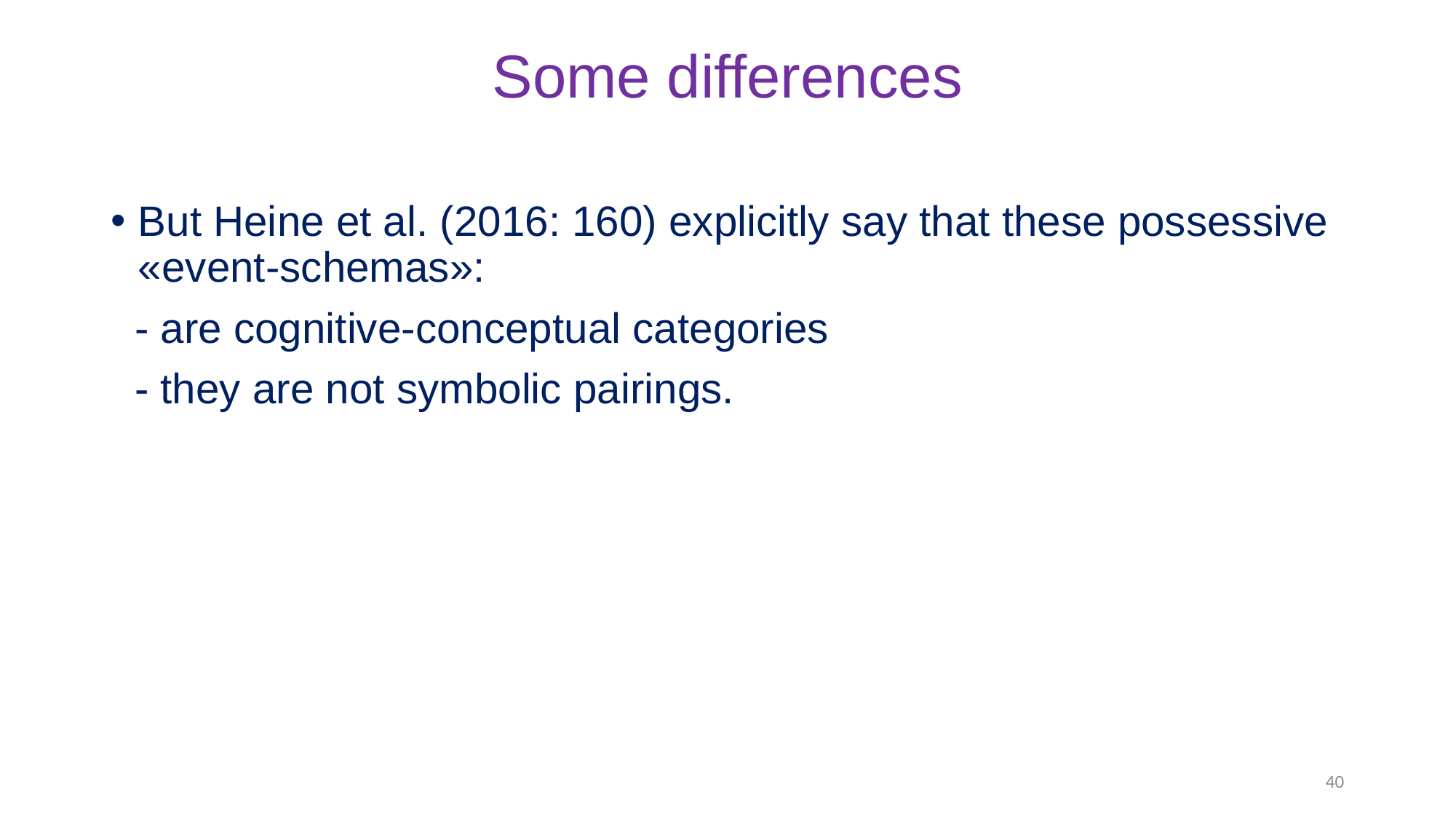

# Some differences
But Heine et al. (2016: 160) explicitly say that these possessive «event-schemas»:
  - are cognitive-conceptual categories
  - they are not symbolic pairings.

40